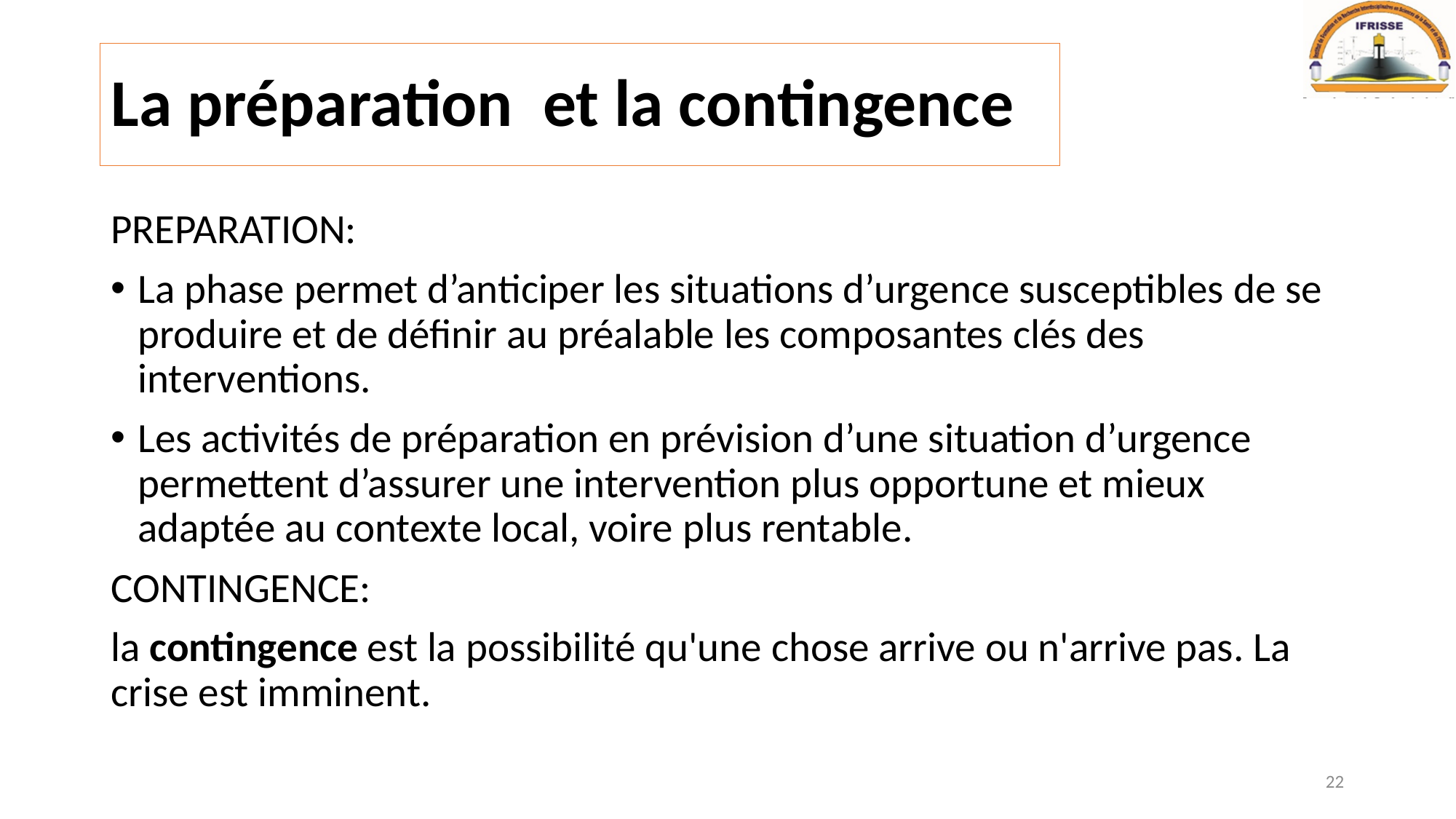

# La préparation  et la contingence
PREPARATION:
La phase permet d’anticiper les situations d’urgence susceptibles de se produire et de définir au préalable les composantes clés des interventions.
Les activités de préparation en prévision d’une situation d’urgence permettent d’assurer une intervention plus opportune et mieux adaptée au contexte local, voire plus rentable.
CONTINGENCE:
la contingence est la possibilité qu'une chose arrive ou n'arrive pas. La crise est imminent.
22